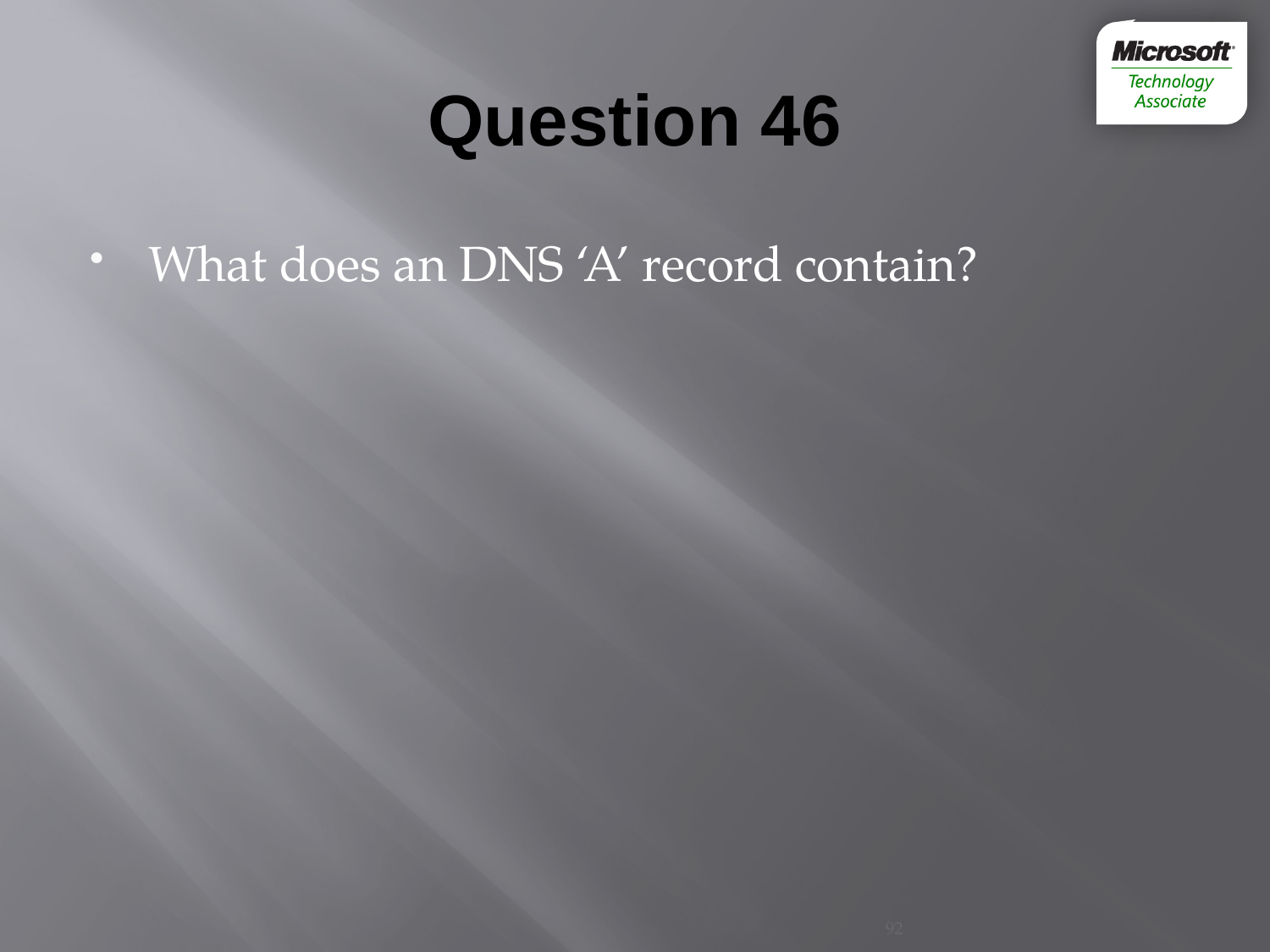

# Question 46
What does an DNS ‘A’ record contain?
92